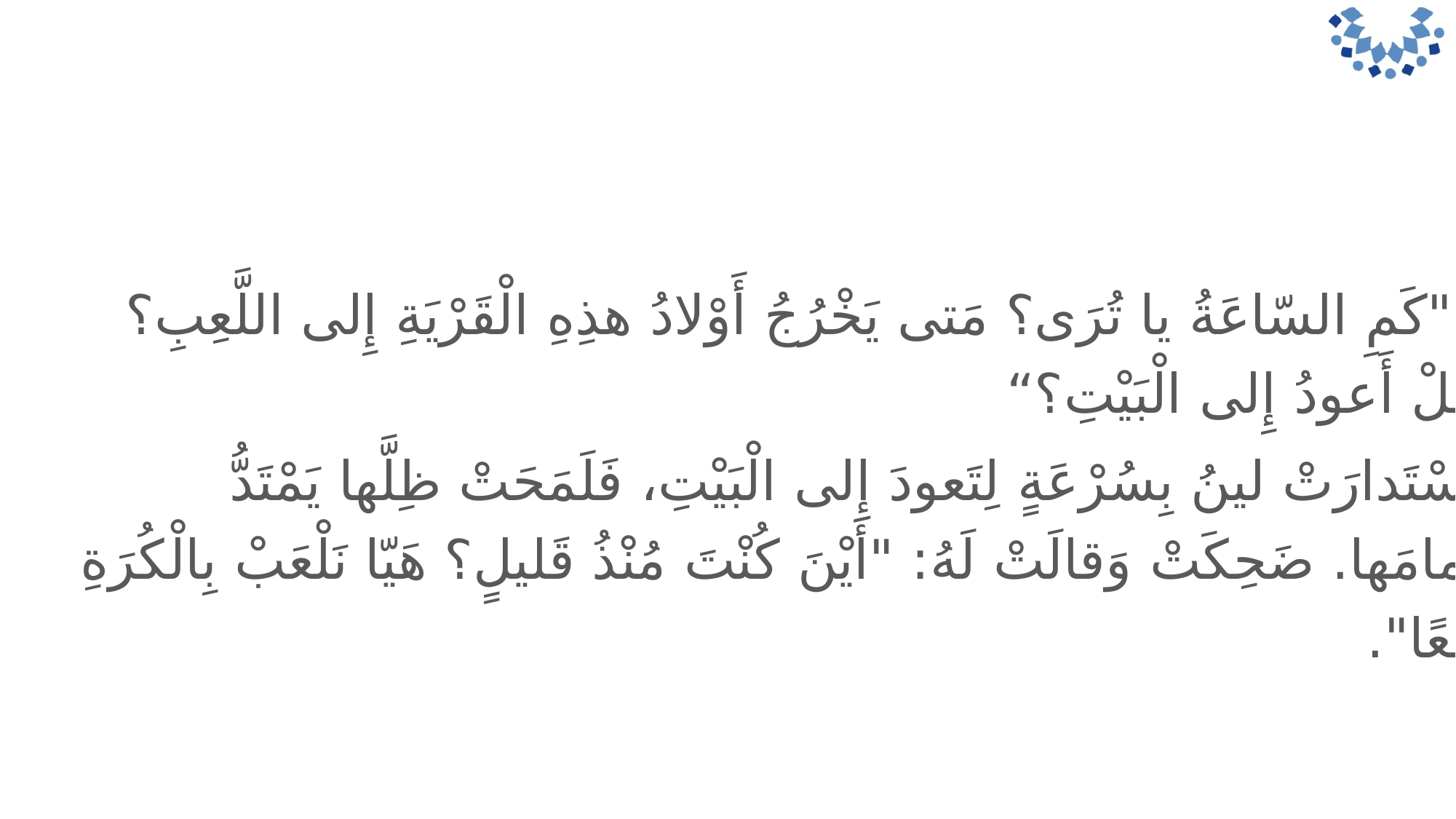

- "كَمِ السّاعَةُ يا تُرَى؟ مَتى يَخْرُجُ أَوْلادُ هذِهِ الْقَرْيَةِ إِلى اللَّعِبِ؟ هَلْ أَعودُ إِلى الْبَيْتِ؟“
	اِسْتَدارَتْ لينُ بِسُرْعَةٍ لِتَعودَ إِلى الْبَيْتِ، فَلَمَحَتْ ظِلَّها يَمْتَدُّ أَمامَها. ضَحِكَتْ وَقالَتْ لَهُ: "أَيْنَ كُنْتَ 	مُنْذُ قَليلٍ؟ هَيّا نَلْعَبْ بِالْكُرَةِ مَعًا".